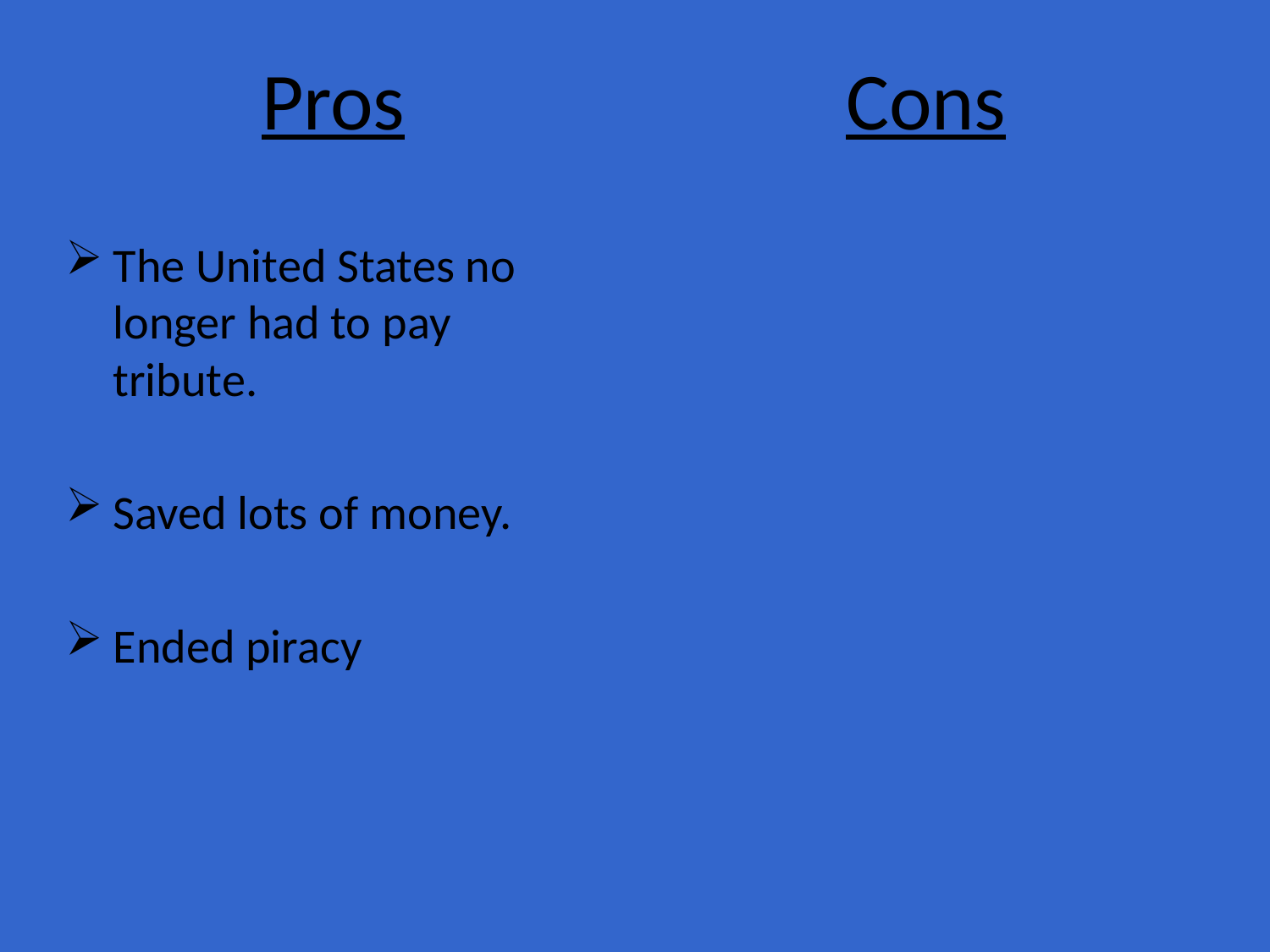

Pros

The United States no longer had to pay tribute.

Saved lots of money.

Ended piracy

Cons